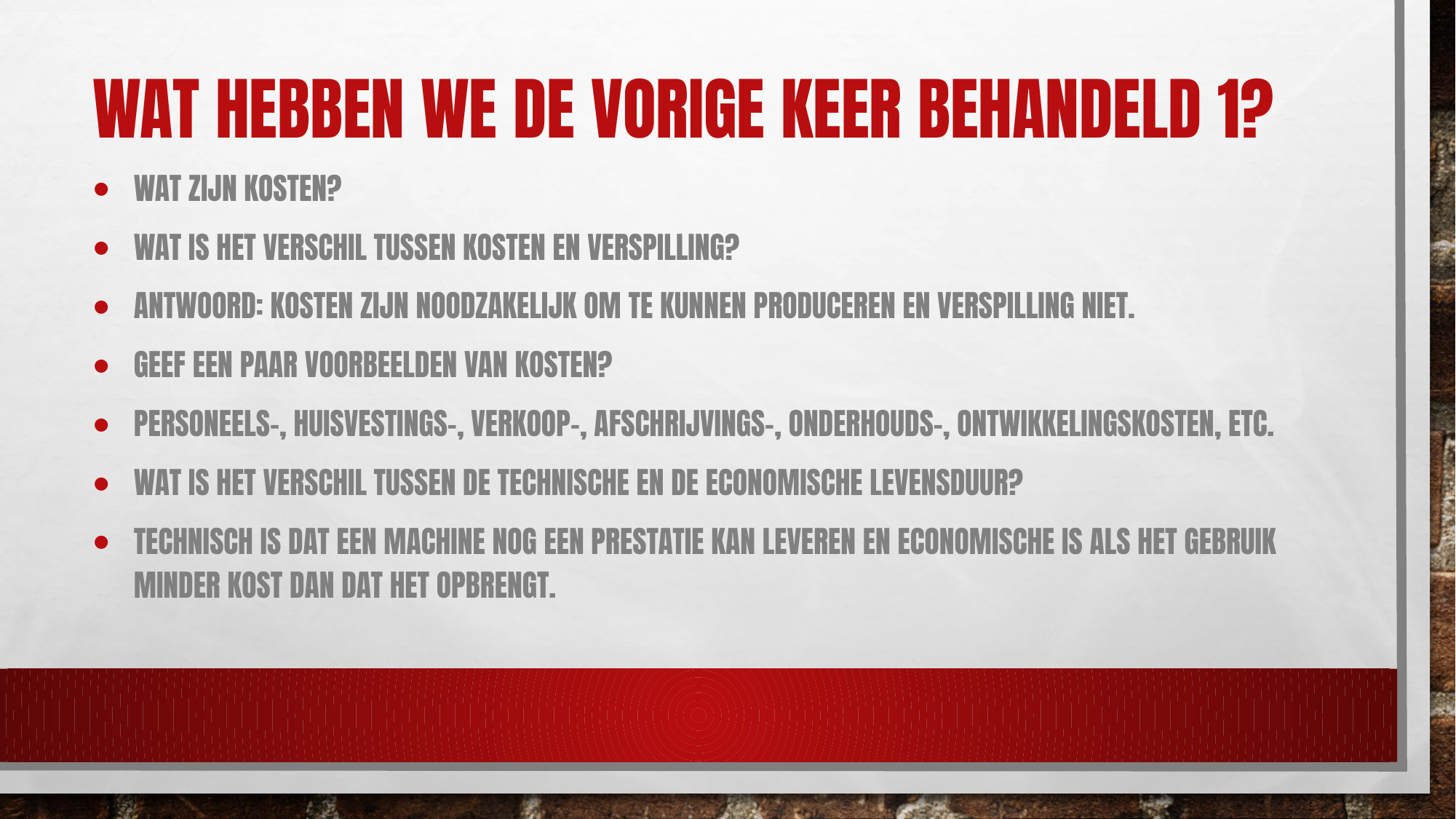

# Wat hebben we de vorige keer behandeld 1?
Wat zijn kosten?
Wat is het verschil tussen kosten en verspilling?
Antwoord: kosten zijn noodzakelijk om te kunnen produceren en verspilling niet.
Geef een paar voorbeelden van kosten?
Personeels-, huisvestings-, verkoop-, afschrijvings-, onderhouds-, ontwikkelingskosten, etc.
Wat is het verschil tussen de technische en de economische levensduur?
Technisch is dat een machine nog een prestatie kan leveren en economische is als het gebruik minder kost dan dat het opbrengt.